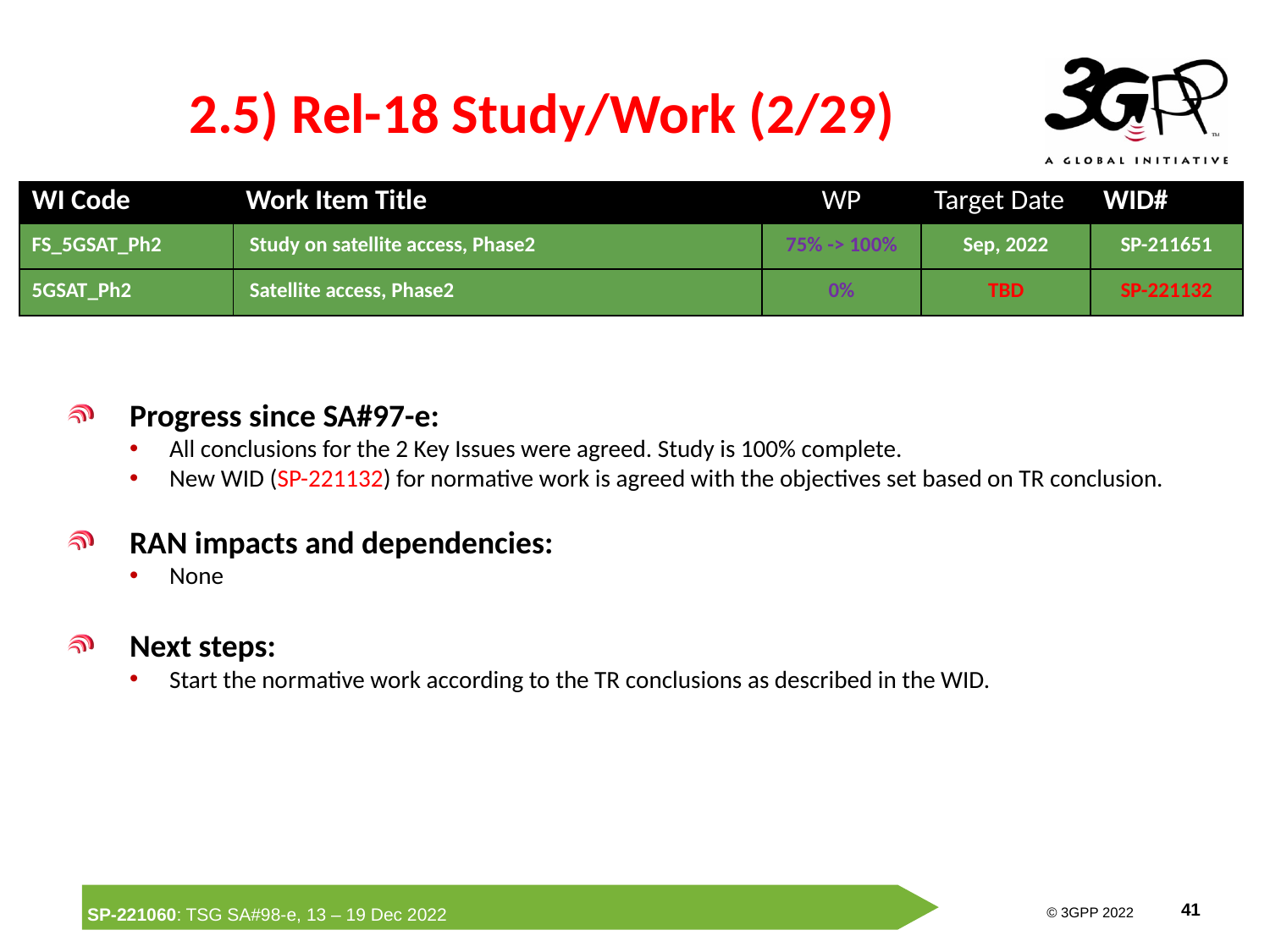

# 2.5) Rel-18 Study/Work (2/29)
| WI Code | Work Item Title | WP | Target Date | WID# |
| --- | --- | --- | --- | --- |
| FS\_5GSAT\_Ph2 | Study on satellite access, Phase2 | 75% -> 100% | Sep, 2022 | SP-211651 |
| 5GSAT\_Ph2 | Satellite access, Phase2 | 0% | TBD | SP-221132 |
Progress since SA#97-e:
All conclusions for the 2 Key Issues were agreed. Study is 100% complete.
New WID (SP-221132) for normative work is agreed with the objectives set based on TR conclusion.

RAN impacts and dependencies:
None

Next steps:
Start the normative work according to the TR conclusions as described in the WID.